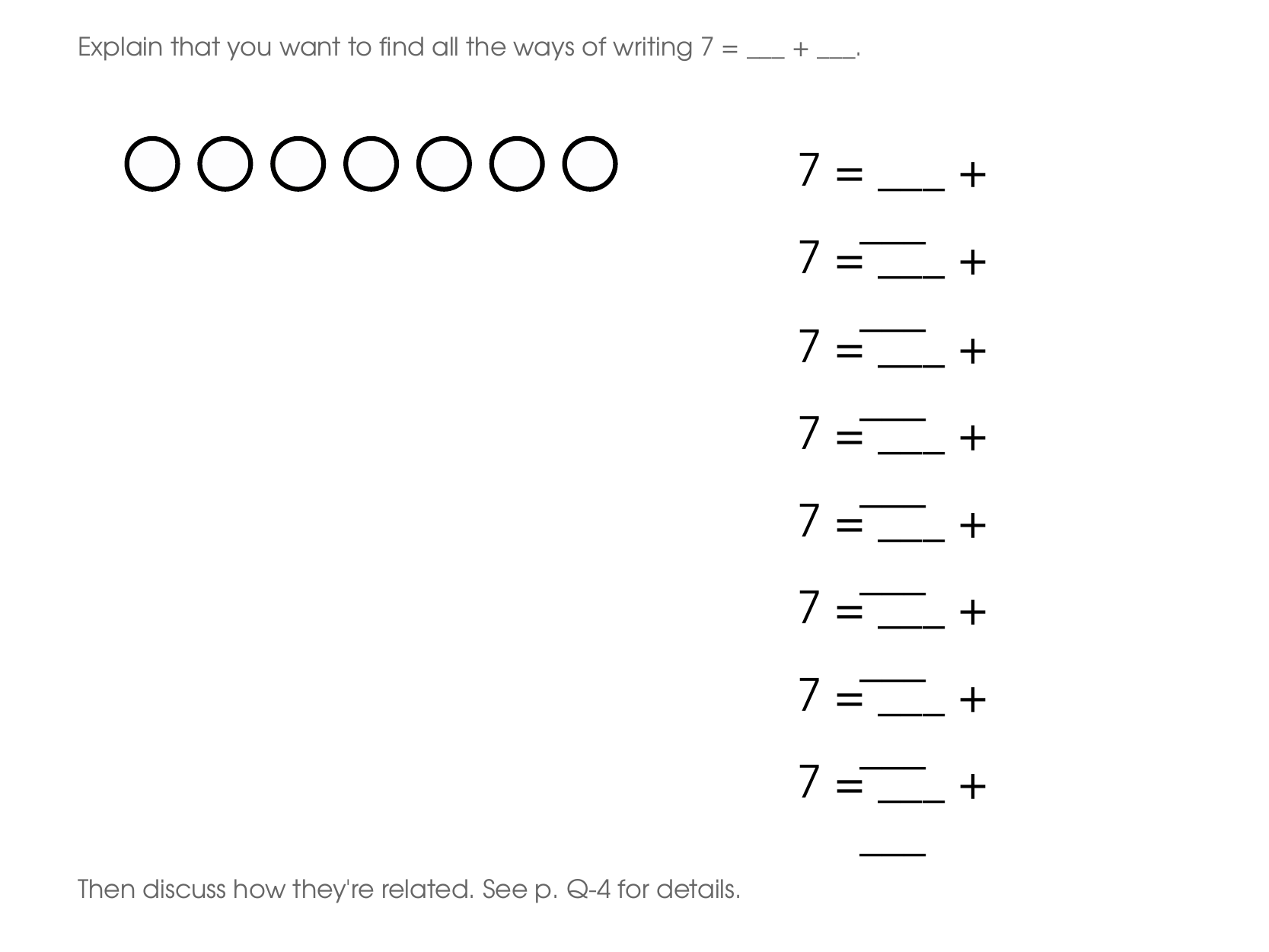

Explain that you want to find all the ways of writing 7 = ___ + ___.
7 = ___ + ___
7 = ___ + ___
7 = ___ + ___
7 = ___ + ___
7 = ___ + ___
7 = ___ + ___
7 = ___ + ___
7 = ___ + ___

Then discuss how they're related. See p. Q-4 for details.